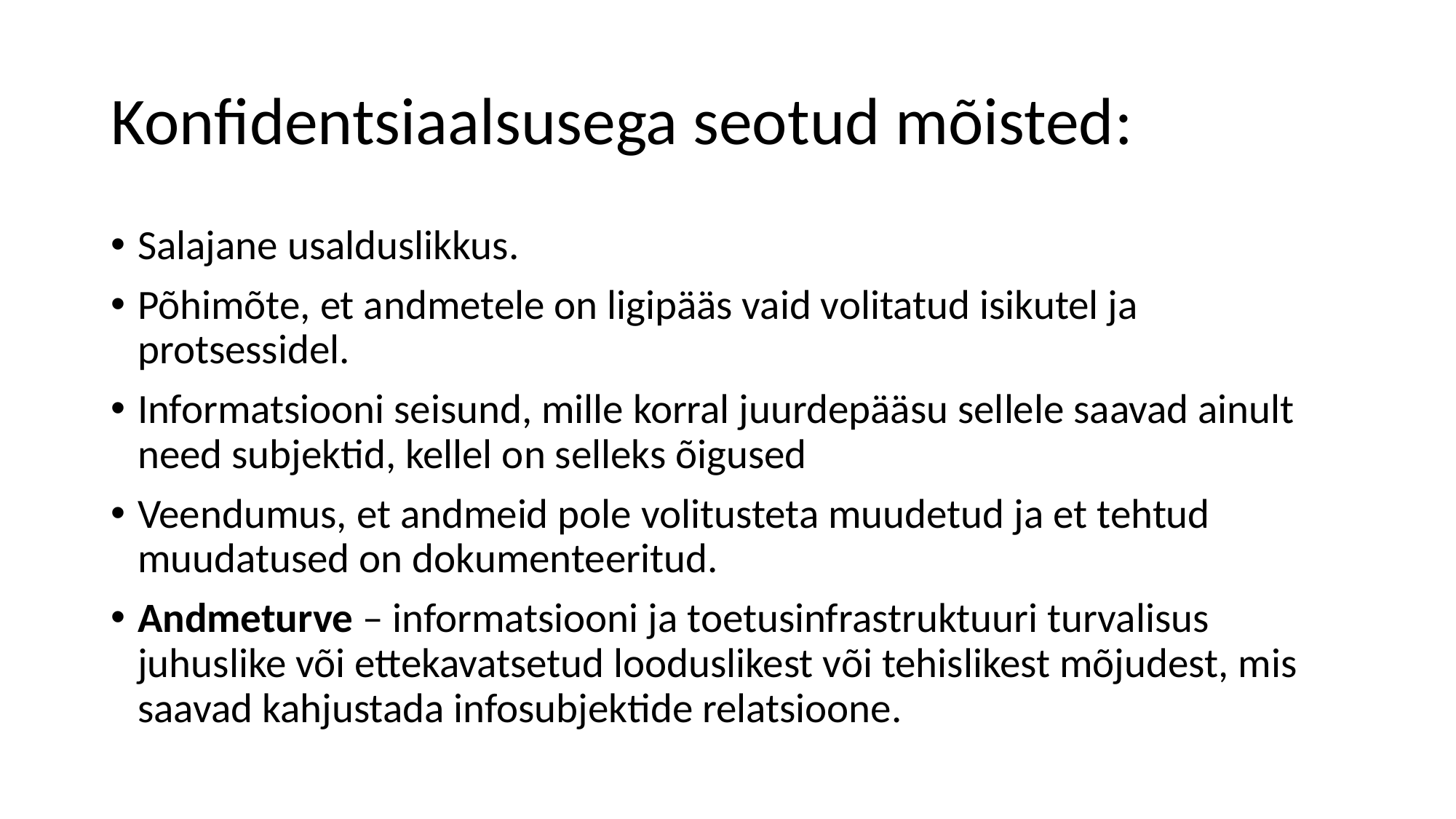

# Konfidentsiaalsusega seotud mõisted:
Salajane usalduslikkus.
Põhimõte, et andmetele on ligipääs vaid volitatud isikutel ja protsessidel.
Informatsiooni seisund, mille korral juurdepääsu sellele saavad ainult need subjektid, kellel on selleks õigused
Veendumus, et andmeid pole volitusteta muudetud ja et tehtud muudatused on dokumenteeritud.
Andmeturve – informatsiooni ja toetusinfrastruktuuri turvalisus juhuslike või ettekavatsetud looduslikest või tehislikest mõjudest, mis saavad kahjustada infosubjektide relatsioone.